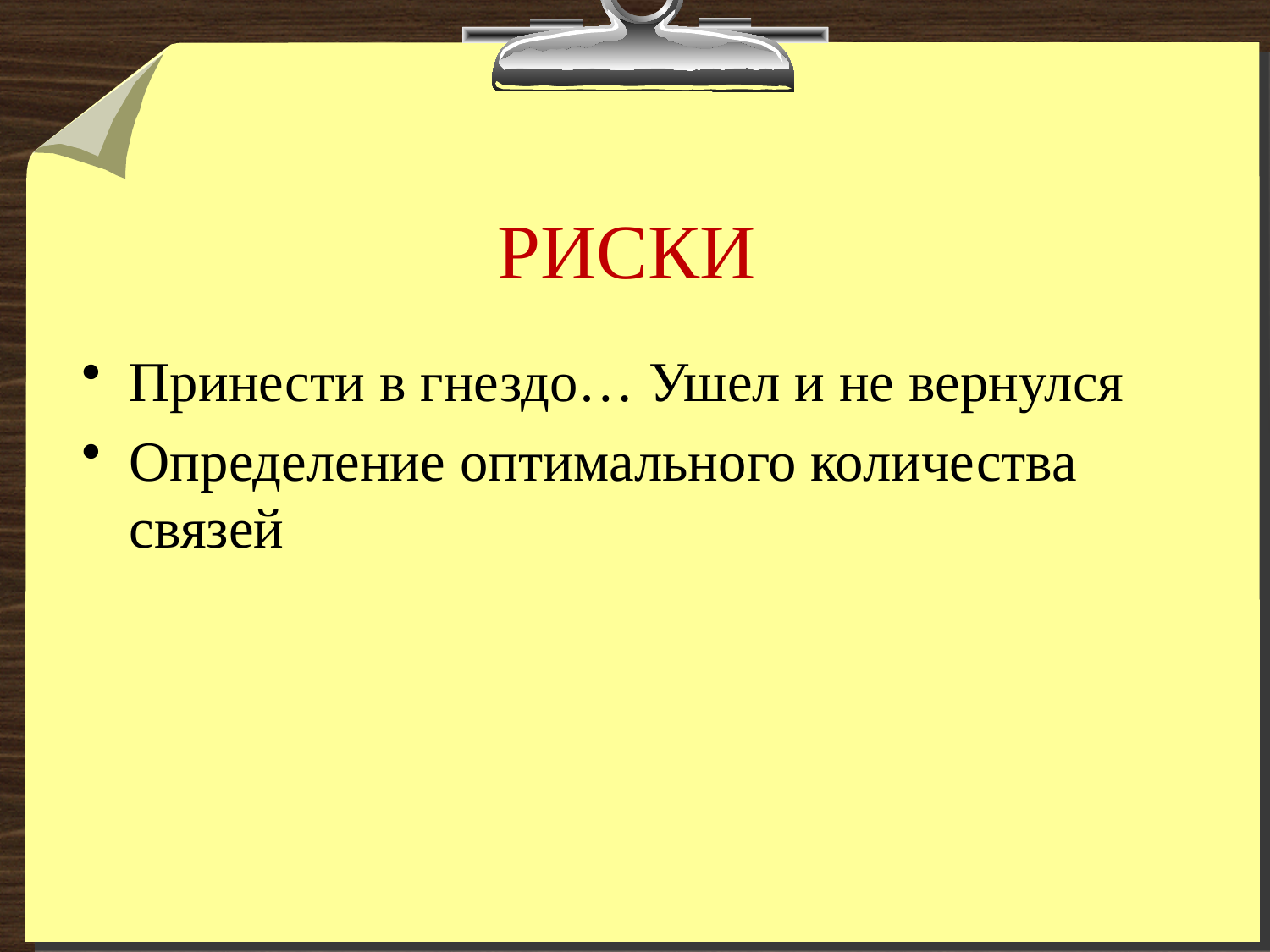

# РИСКИ
Принести в гнездо… Ушел и не вернулся
Определение оптимального количества связей